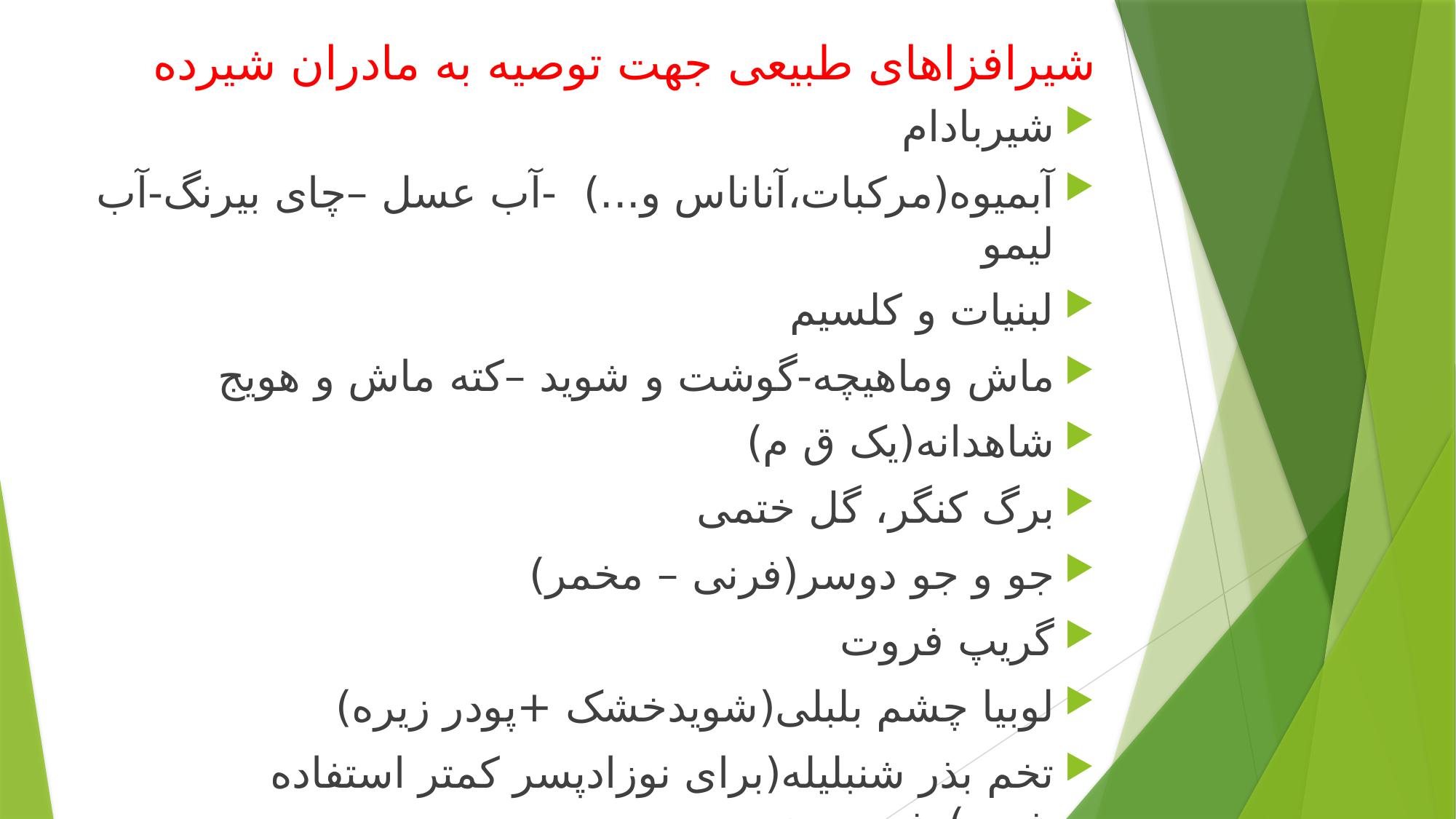

# شیرافزاهای طبیعی جهت توصیه به مادران شیرده
شیربادام
آبمیوه(مرکبات،آناناس و...)  -آب عسل –چای بیرنگ-آب لیمو
لبنیات و کلسیم
ماش وماهیچه-گوشت و شوید –کته ماش و هویج
شاهدانه(یک ق م)
برگ کنگر، گل ختمی
جو و جو دوسر(فرنی – مخمر)
گریپ فروت
لوبیا چشم بلبلی(شویدخشک +پودر زیره)
تخم بذر شنبلیله(برای نوزادپسر کمتر استفاده شود )،شوید و زیره